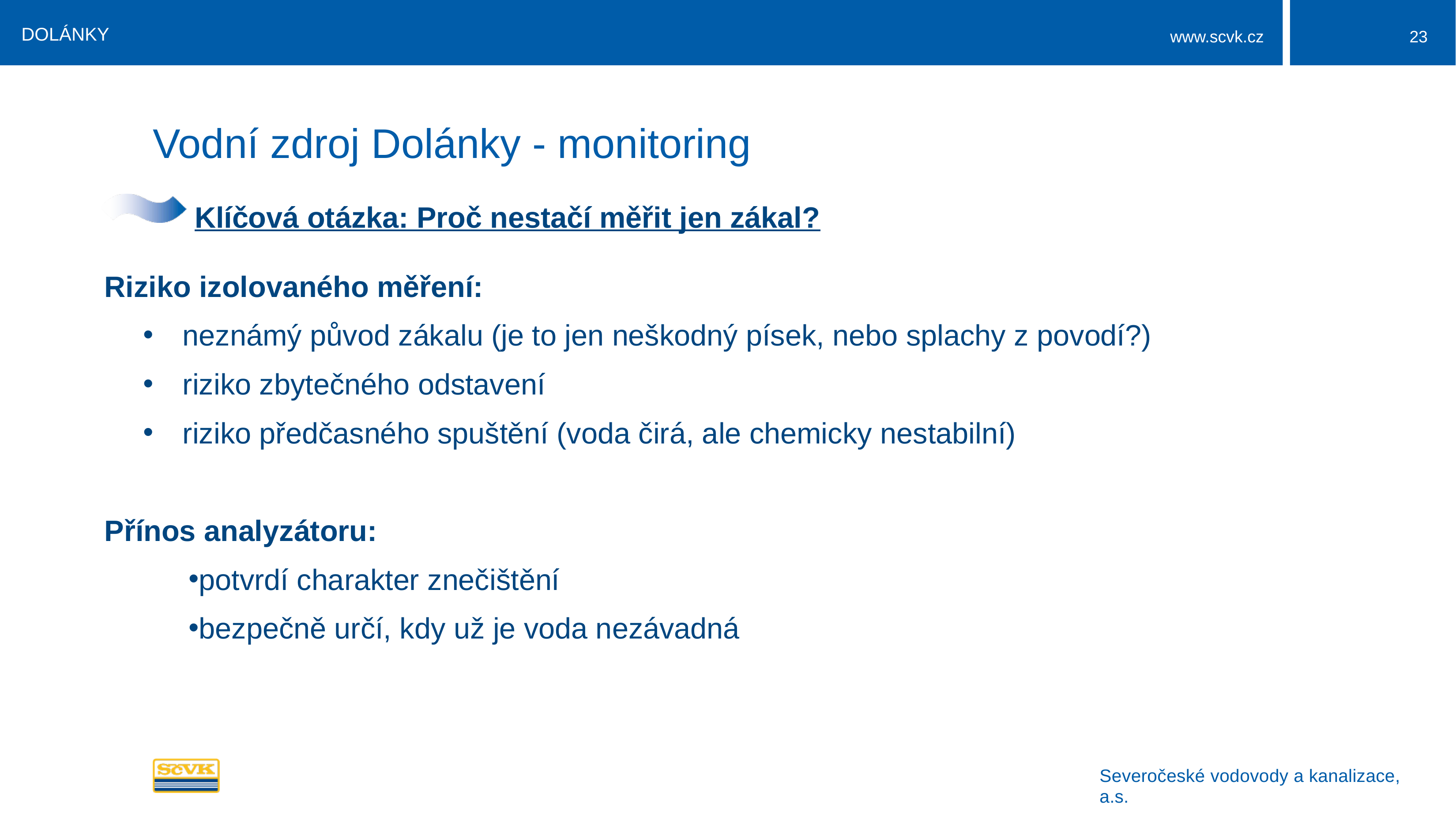

DOLÁNKY
23
# Vodní zdroj Dolánky - monitoring
Klíčová otázka: Proč nestačí měřit jen zákal?

Riziko izolovaného měření:
neznámý původ zákalu (je to jen neškodný písek, nebo splachy z povodí?)
riziko zbytečného odstavení
riziko předčasného spuštění (voda čirá, ale chemicky nestabilní)

Přínos analyzátoru:
potvrdí charakter znečištění
bezpečně určí, kdy už je voda nezávadná